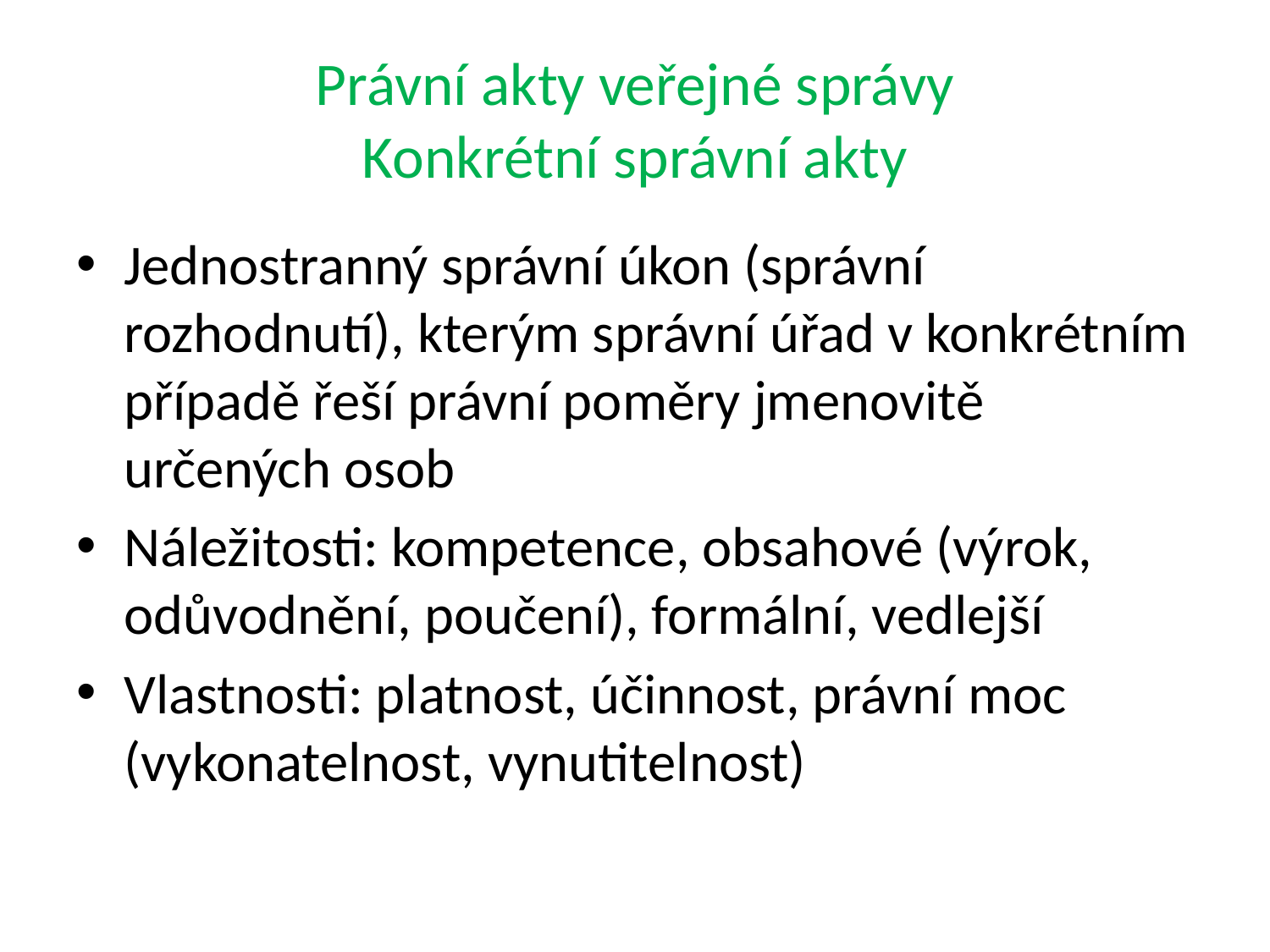

# Právní akty veřejné správy Konkrétní správní akty
Jednostranný správní úkon (správní rozhodnutí), kterým správní úřad v konkrétním případě řeší právní poměry jmenovitě určených osob
Náležitosti: kompetence, obsahové (výrok, odůvodnění, poučení), formální, vedlejší
Vlastnosti: platnost, účinnost, právní moc (vykonatelnost, vynutitelnost)